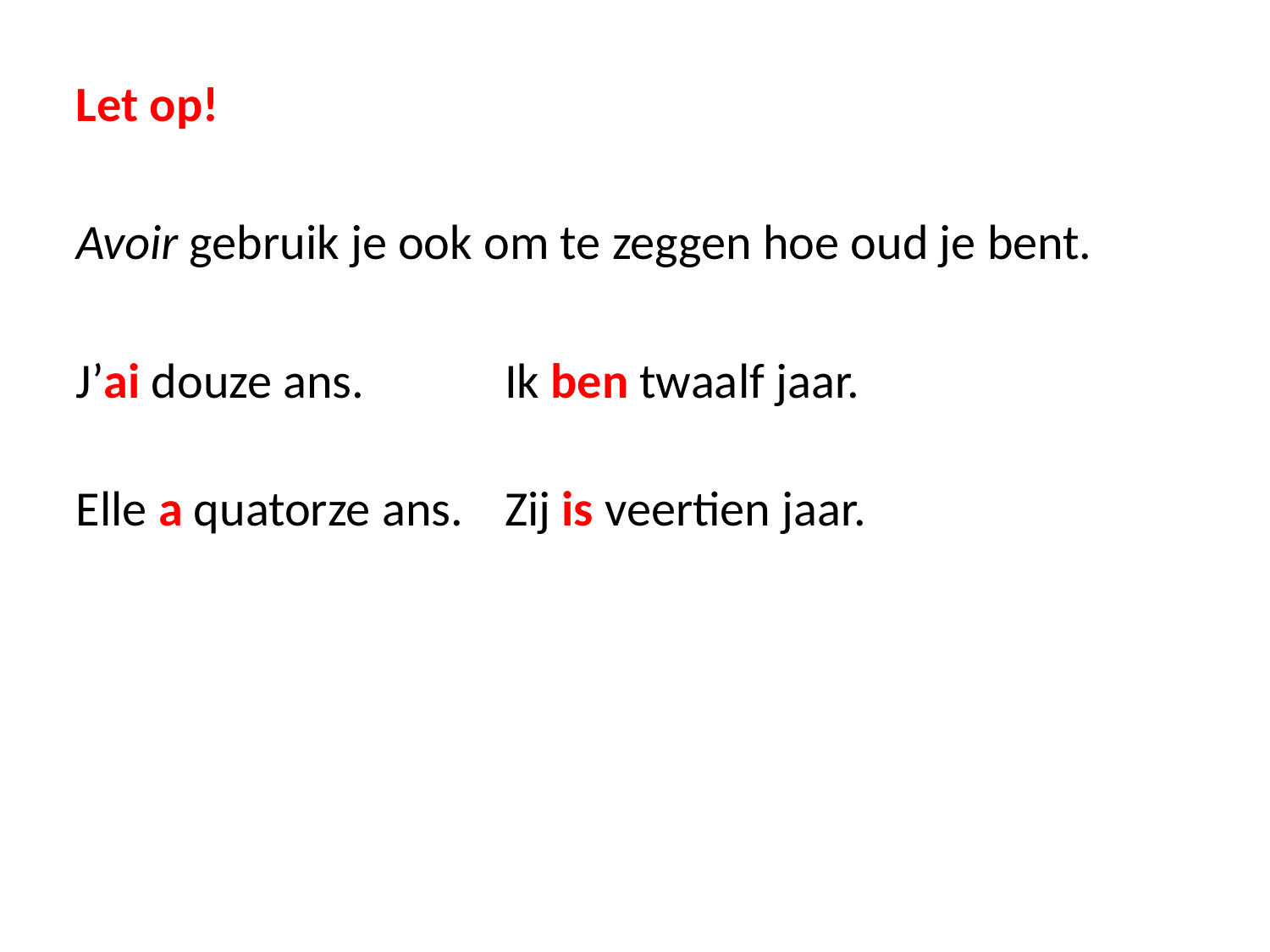

Let op!

Avoir gebruik je ook om te zeggen hoe oud je bent.

J’ai douze ans.		Ik ben twaalf jaar.
Elle a quatorze ans.	Zij is veertien jaar.